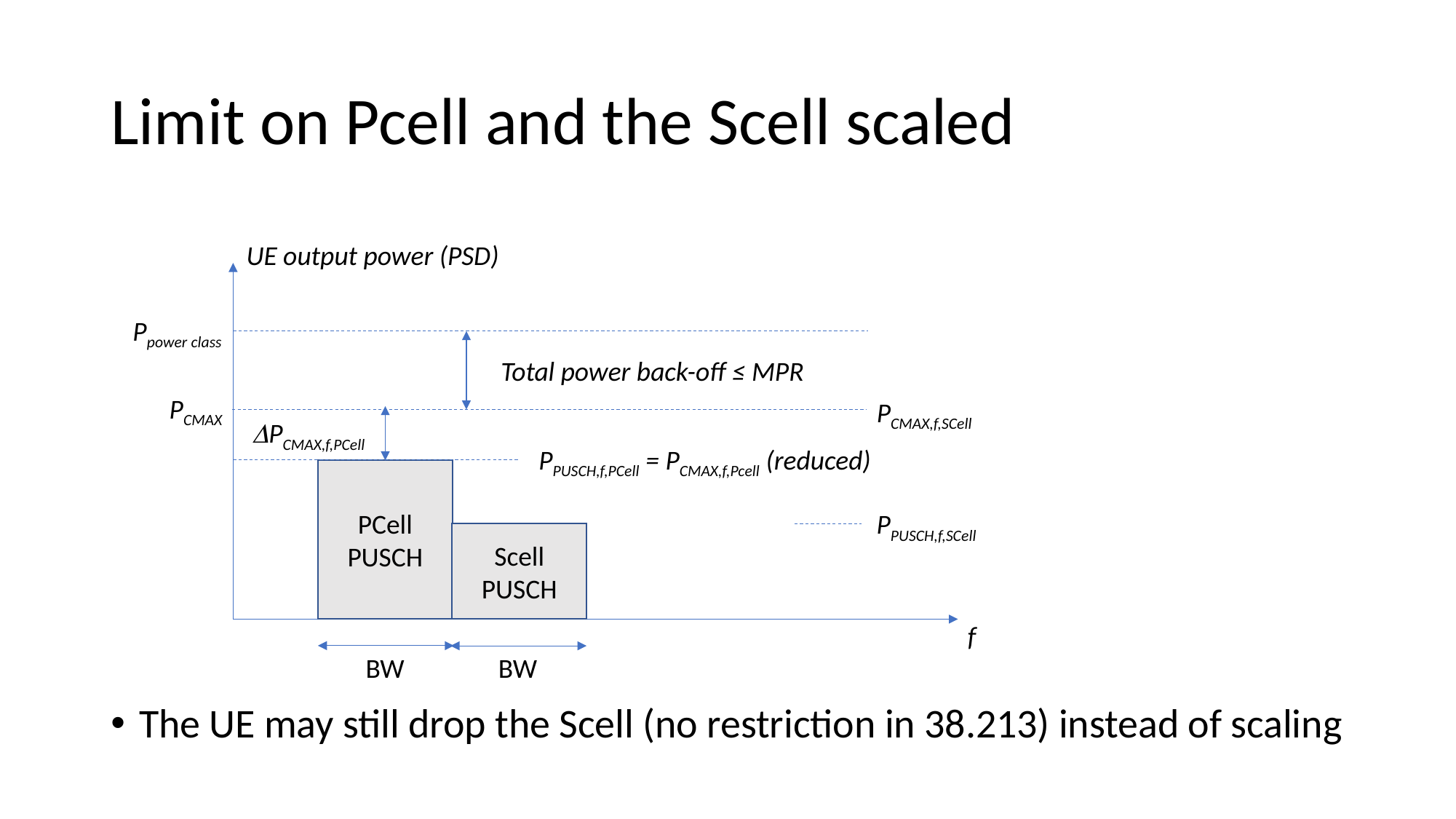

# Limit on Pcell and the Scell scaled
UE output power (PSD)
Ppower class
Total power back-off ≤ MPR
PCMAX
PCMAX,f,SCell
ΔPCMAX,f,PCell
PPUSCH,f,PCell = PCMAX,f,Pcell (reduced)

PCell
PUSCH
PPUSCH,f,SCell
Scell
PUSCH
f
BW
BW
The UE may still drop the Scell (no restriction in 38.213) instead of scaling